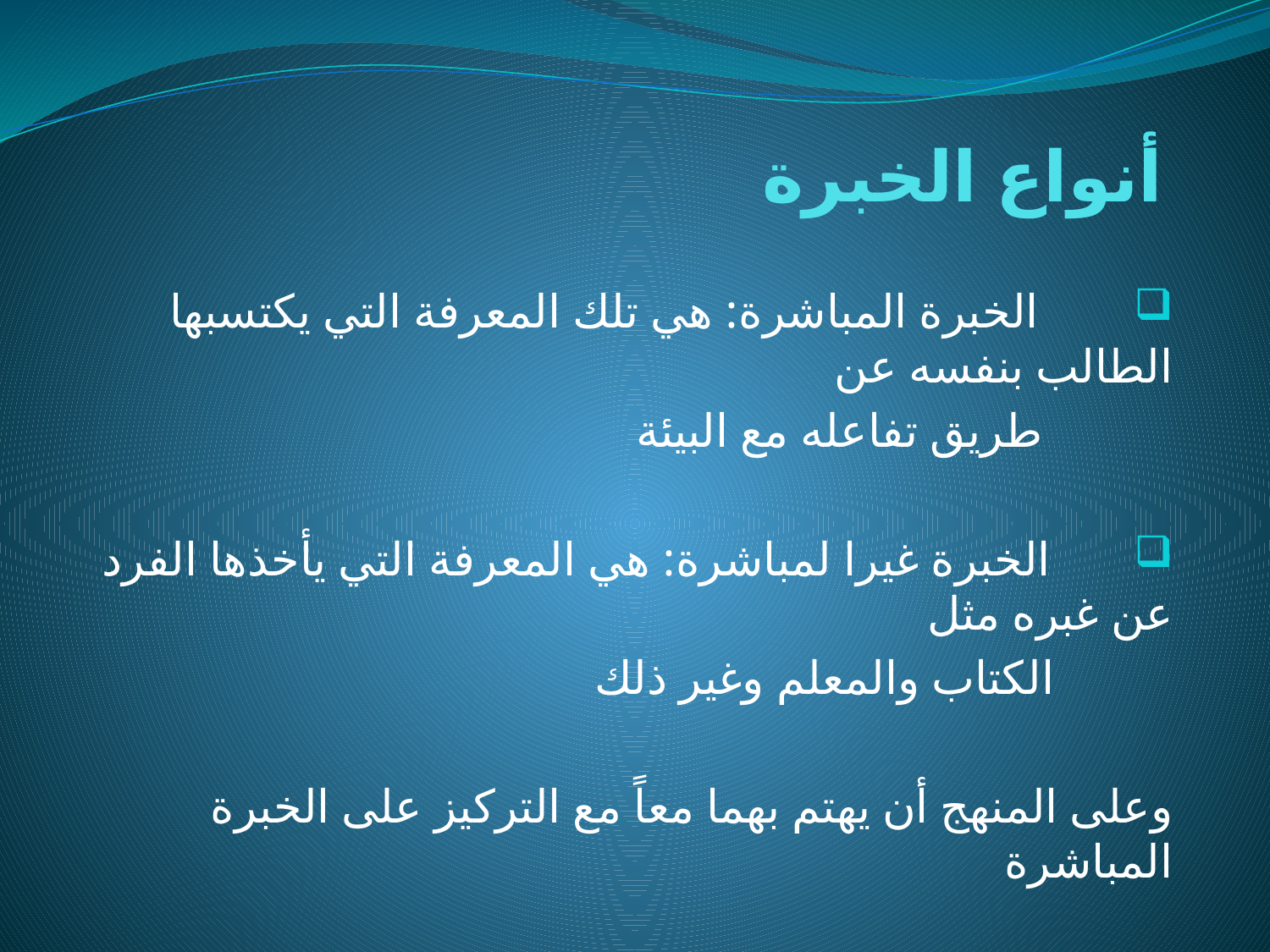

# أنواع الخبرة
        الخبرة المباشرة: هي تلك المعرفة التي يكتسبها الطالب بنفسه عن
           طريق تفاعله مع البيئة

       الخبرة غيرا لمباشرة: هي المعرفة التي يأخذها الفرد عن غبره مثل
          الكتاب والمعلم وغير ذلك

وعلى المنهج أن يهتم بهما معاً مع التركيز على الخبرة المباشرة

لماذا هذا الاهتمام بالخبرة المباشرة؟